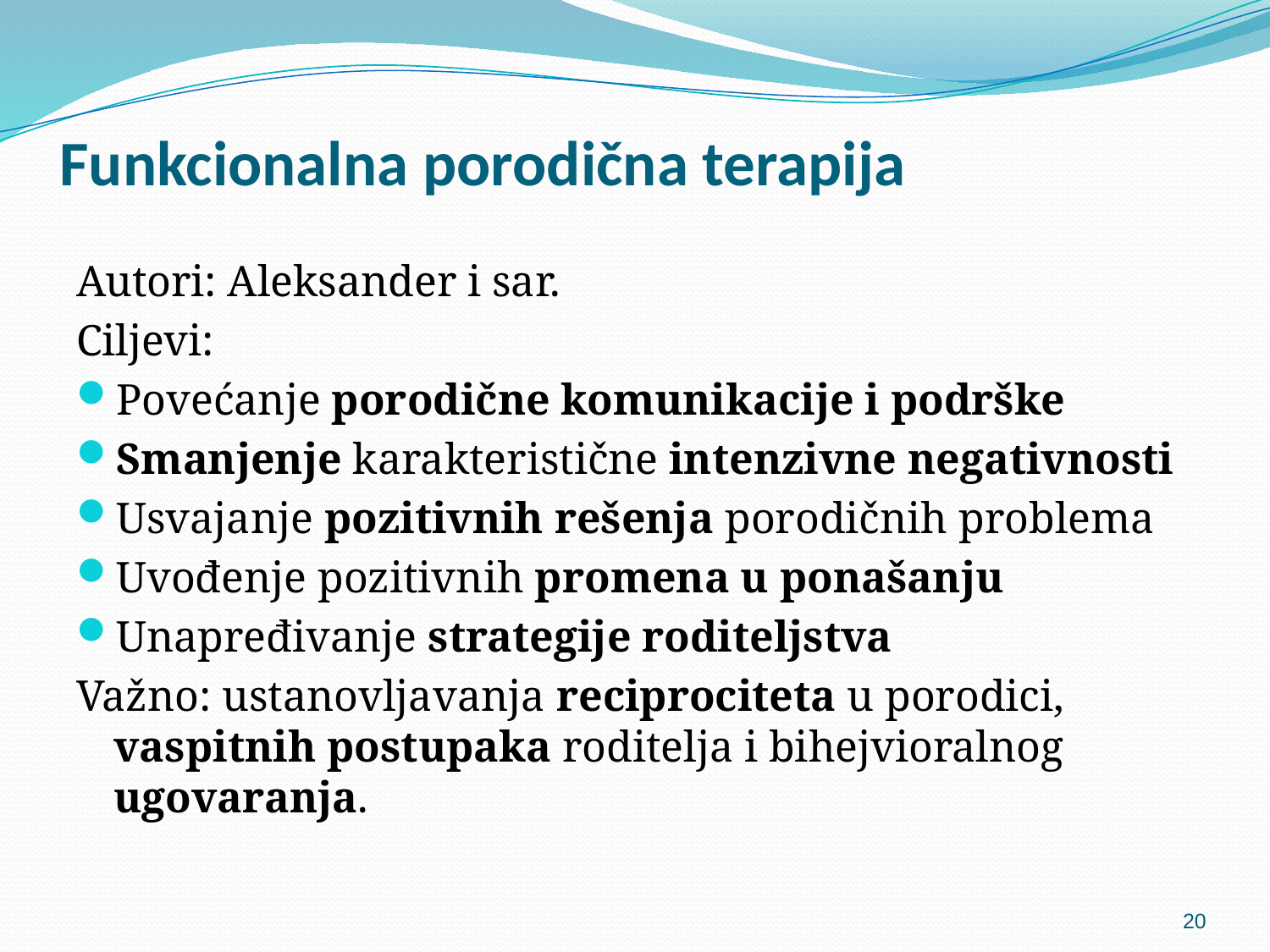

# Funkcionalna porodična terapija
Autori: Aleksander i sar.
Ciljevi:
Povećanje porodične komunikacije i podrške
Smanjenje karakteristične intenzivne negativnosti
Usvajanje pozitivnih rešenja porodičnih problema
Uvođenje pozitivnih promena u ponašanju
Unapređivanje strategije roditeljstva
Važno: ustanovljavanja reciprociteta u porodici, vaspitnih postupaka roditelja i bihejvioralnog ugovaranja.
20